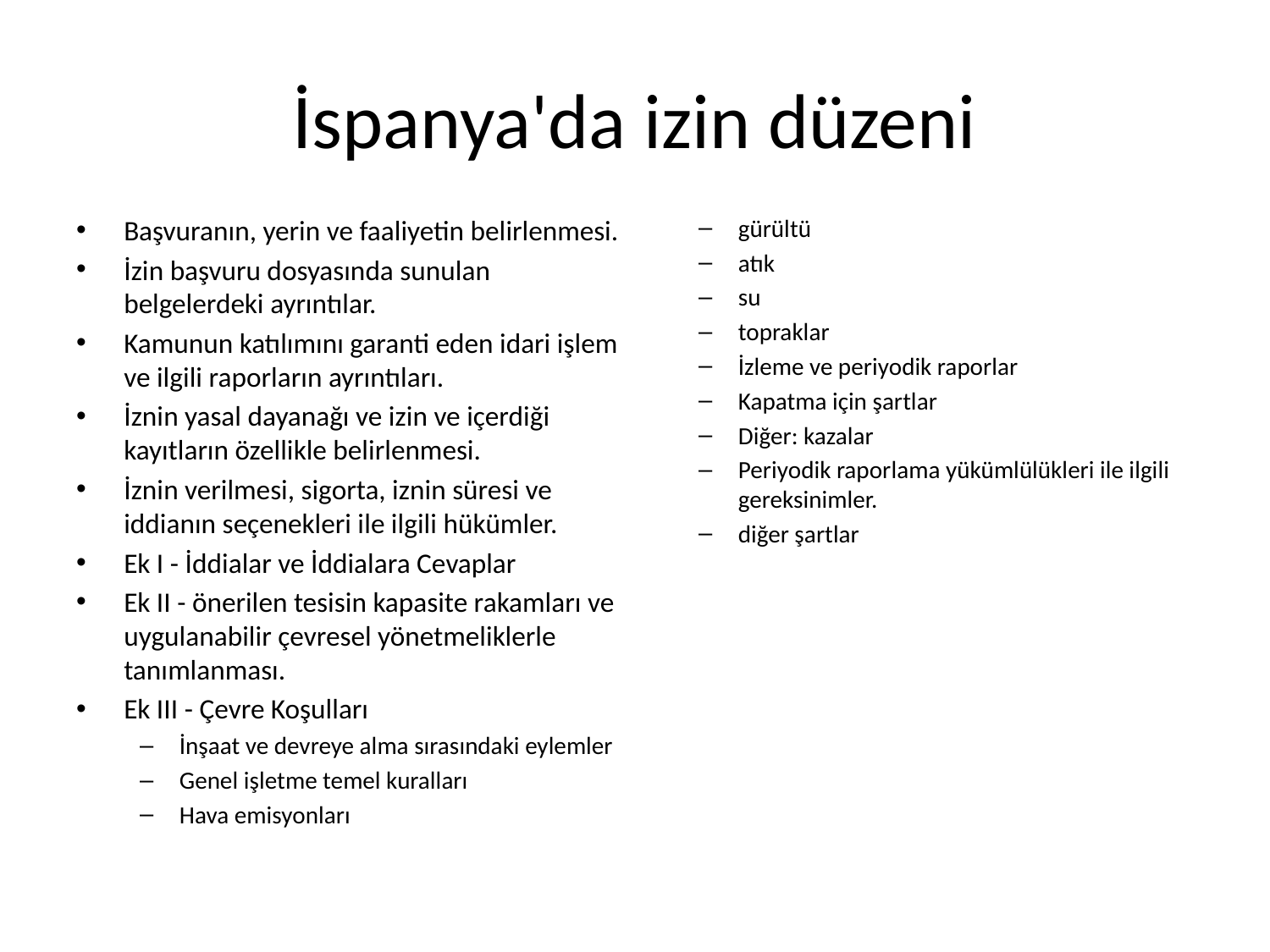

# İspanya'da izin düzeni
Başvuranın, yerin ve faaliyetin belirlenmesi.
İzin başvuru dosyasında sunulan belgelerdeki ayrıntılar.
Kamunun katılımını garanti eden idari işlem ve ilgili raporların ayrıntıları.
İznin yasal dayanağı ve izin ve içerdiği kayıtların özellikle belirlenmesi.
İznin verilmesi, sigorta, iznin süresi ve iddianın seçenekleri ile ilgili hükümler.
Ek I - İddialar ve İddialara Cevaplar
Ek II - önerilen tesisin kapasite rakamları ve uygulanabilir çevresel yönetmeliklerle tanımlanması.
Ek III - Çevre Koşulları
İnşaat ve devreye alma sırasındaki eylemler
Genel işletme temel kuralları
Hava emisyonları
gürültü
atık
su
topraklar
İzleme ve periyodik raporlar
Kapatma için şartlar
Diğer: kazalar
Periyodik raporlama yükümlülükleri ile ilgili gereksinimler.
diğer şartlar